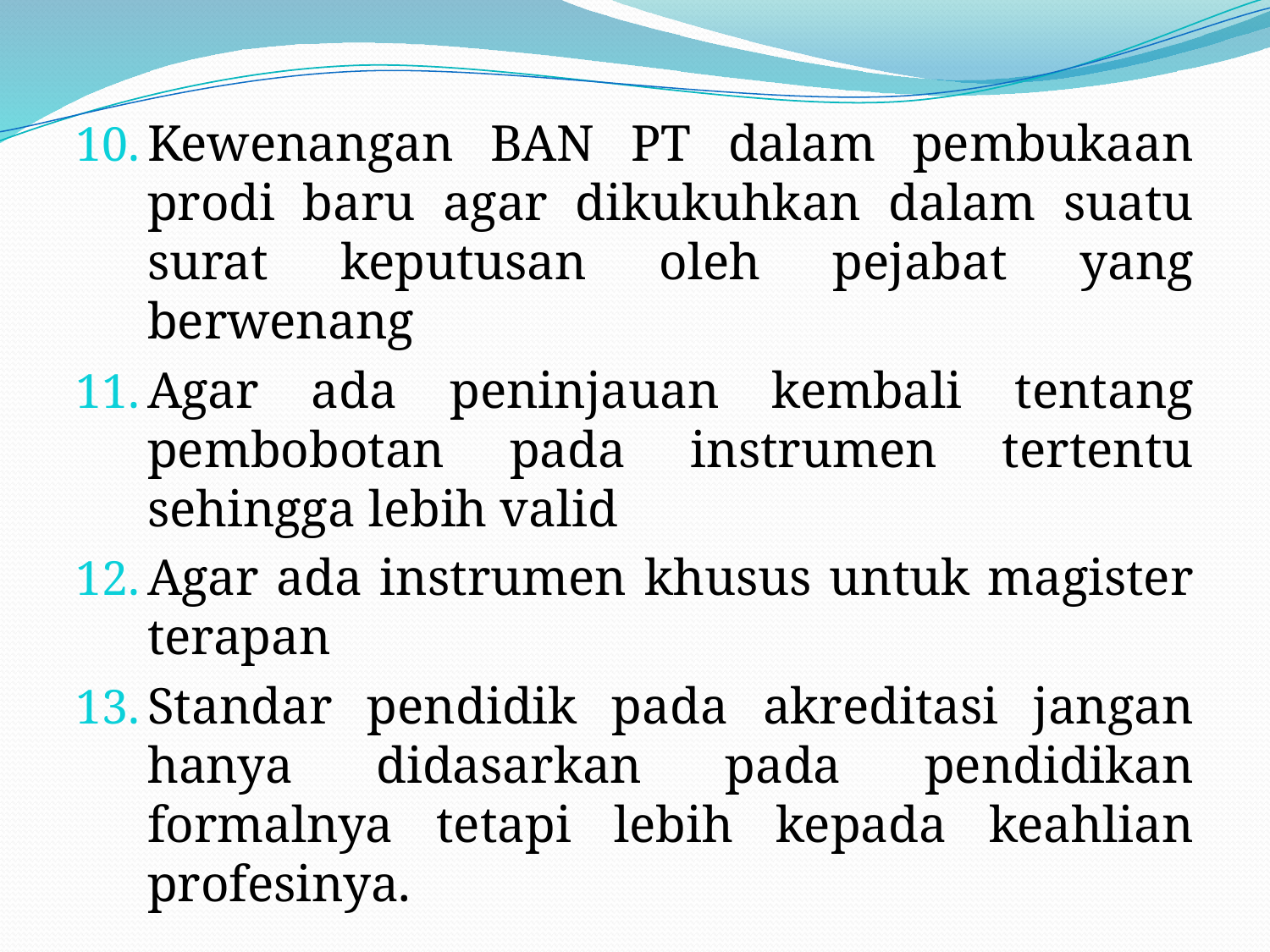

Kewenangan BAN PT dalam pembukaan prodi baru agar dikukuhkan dalam suatu surat keputusan oleh pejabat yang berwenang
Agar ada peninjauan kembali tentang pembobotan pada instrumen tertentu sehingga lebih valid
Agar ada instrumen khusus untuk magister terapan
Standar pendidik pada akreditasi jangan hanya didasarkan pada pendidikan formalnya tetapi lebih kepada keahlian profesinya.